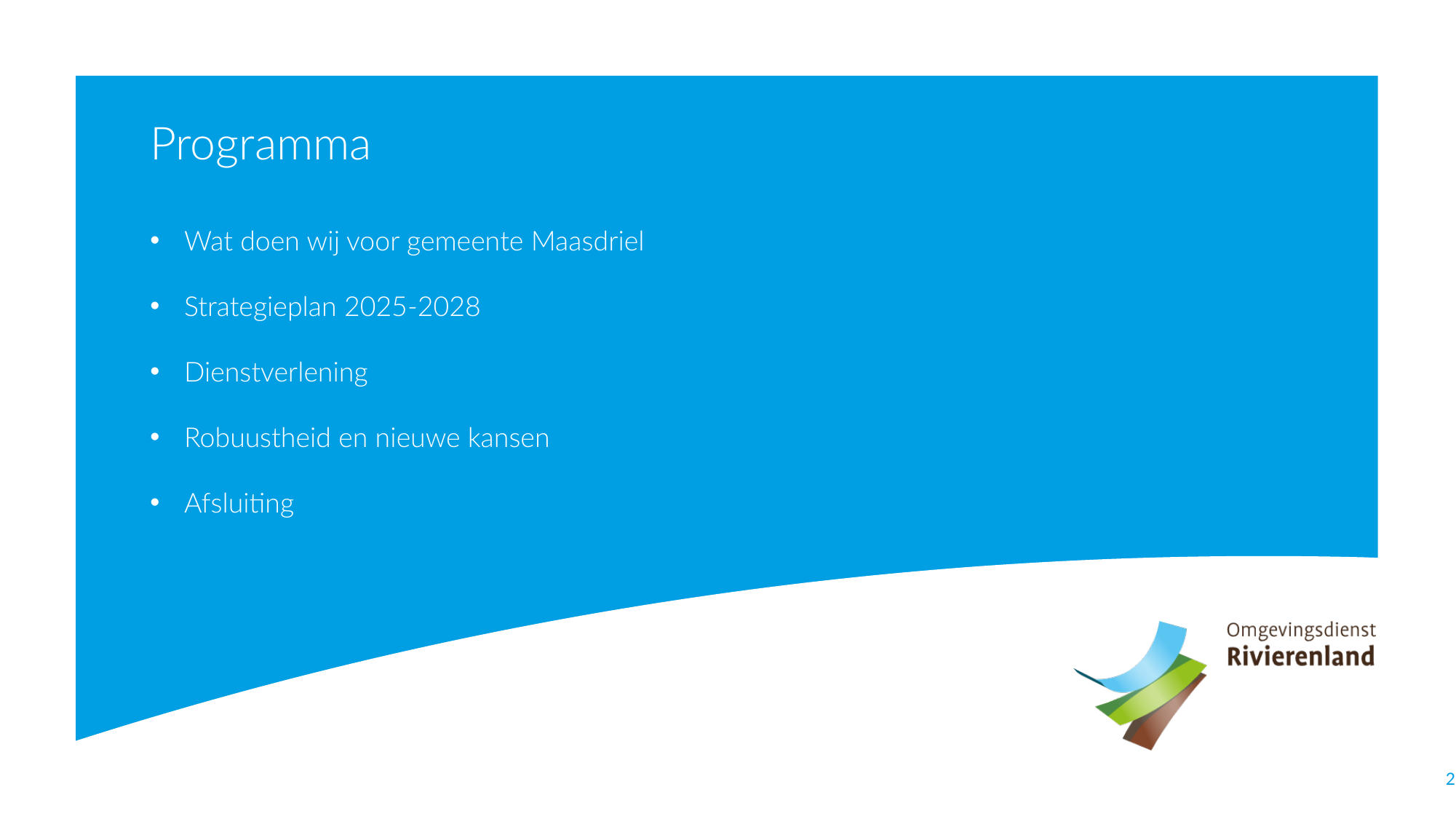

Programma

Wat doen wij voor gemeente Maasdriel

Strategieplan 2025-2028

Dienstverlening

Robuustheid en nieuwe kansen

Afsluiting
2